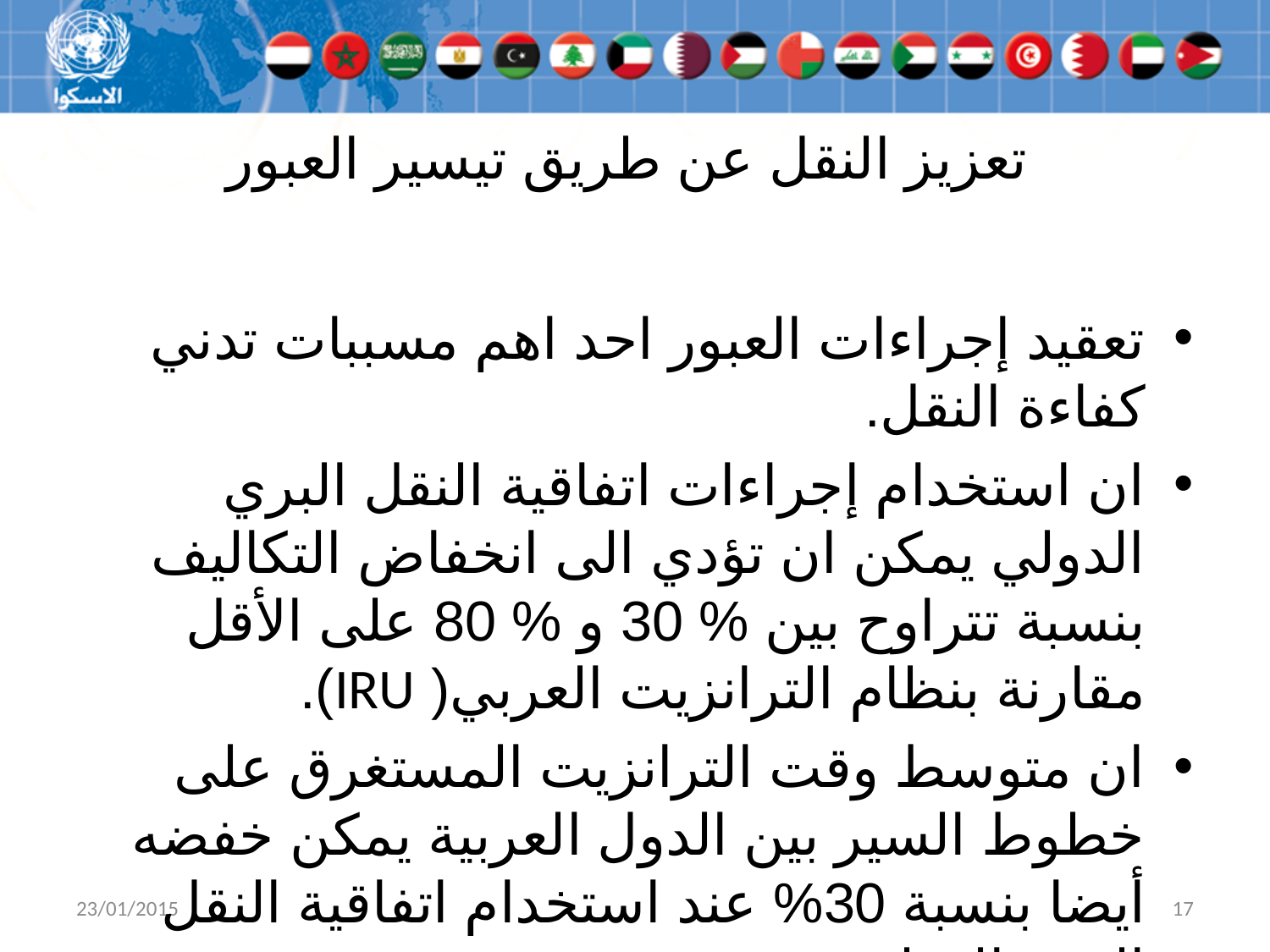

# تعزيز النقل عن طريق تيسير العبور
تعقيد إجراءات العبور احد اهم مسببات تدني كفاءة النقل.
ان استخدام إجراءات اتفاقية النقل البري الدولي يمكن ان تؤدي الى انخفاض التكاليف بنسبة تتراوح بين % 30 و % 80 على الأقل مقارنة بنظام الترانزيت العربي( IRU).
ان متوسط وقت الترانزيت المستغرق على خطوط السير بين الدول العربية يمكن خفضه أيضا بنسبة 30% عند استخدام اتفاقية النقل البري الدولي.

23/01/2015
17